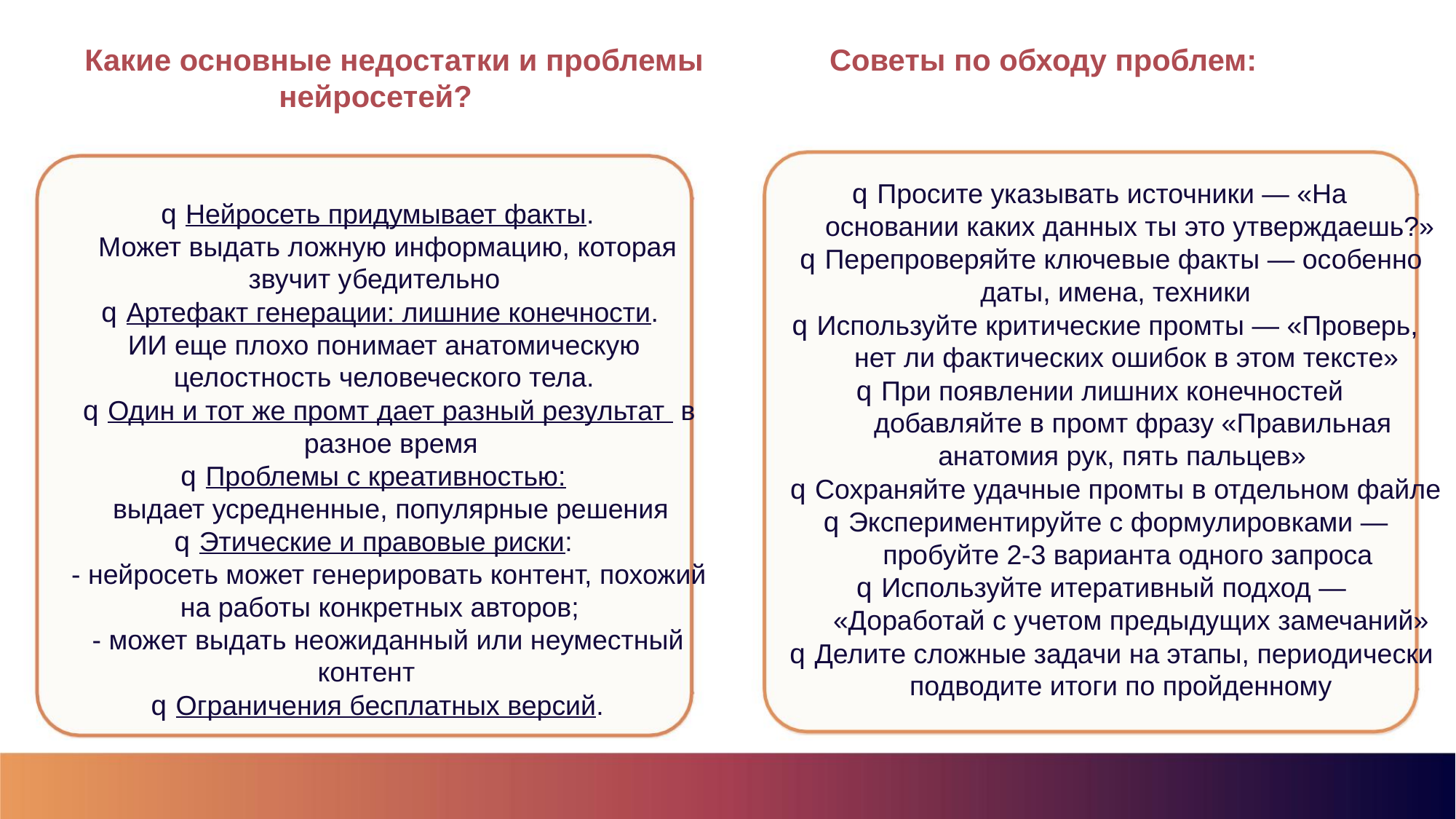

Какие основные недостатки и проблемы
нейросетей?
Советы по обходу проблем:
q Просите указывать источники — «На
основании каких данных ты это утверждаешь?»
q Перепроверяйте ключевые факты — особенно
даты, имена, техники
q Используйте критические промты — «Проверь,
нет ли фактических ошибок в этом тексте»
q При появлении лишних конечностей
добавляйте в промт фразу «Правильная
анатомия рук, пять пальцев»
q Сохраняйте удачные промты в отдельном файле
q Экспериментируйте с формулировками —
пробуйте 2-3 варианта одного запроса
q Используйте итеративный подход —
«Доработай с учетом предыдущих замечаний»
q Делите сложные задачи на этапы, периодически
подводите итоги по пройденному
q Нейросеть придумывает факты.
Может выдать ложную информацию, которая
звучит убедительно
q Артефакт генерации: лишние конечности.
ИИ еще плохо понимает анатомическую
целостность человеческого тела.
q Один и тот же промт дает разный результат  в
разное время
q Проблемы с креативностью:
выдает усредненные, популярные решения
q Этические и правовые риски:
- нейросеть может генерировать контент, похожий
на работы конкретных авторов;
- может выдать неожиданный или неуместный
контент
q Ограничения бесплатных версий.